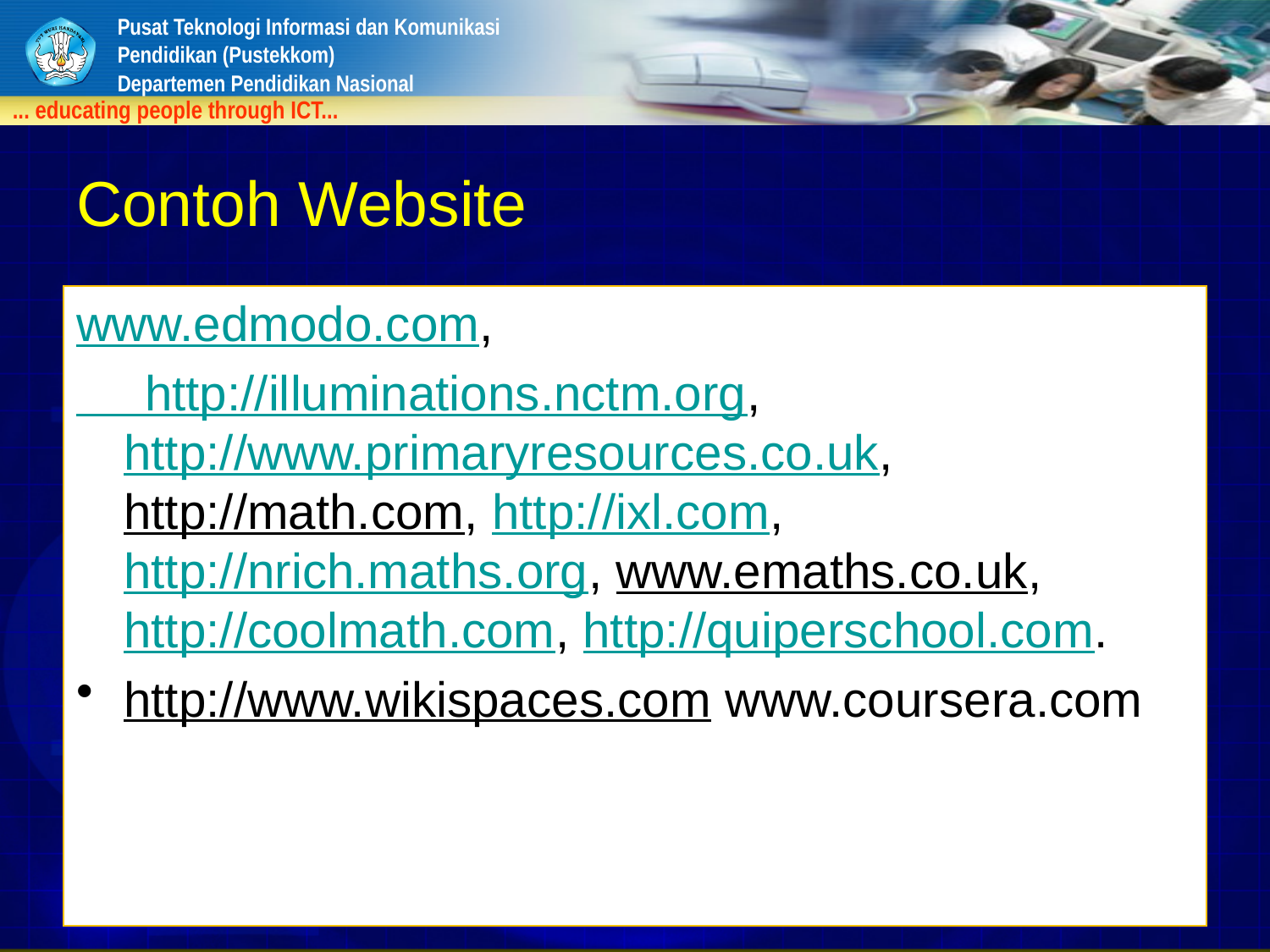

# Contoh Website
	www.edmodo.com,
     http://illuminations.nctm.org, http://www.primaryresources.co.uk, http://math.com, http://ixl.com, http://nrich.maths.org, www.emaths.co.uk, http://coolmath.com, http://quiperschool.com.
http://www.wikispaces.com www.coursera.com